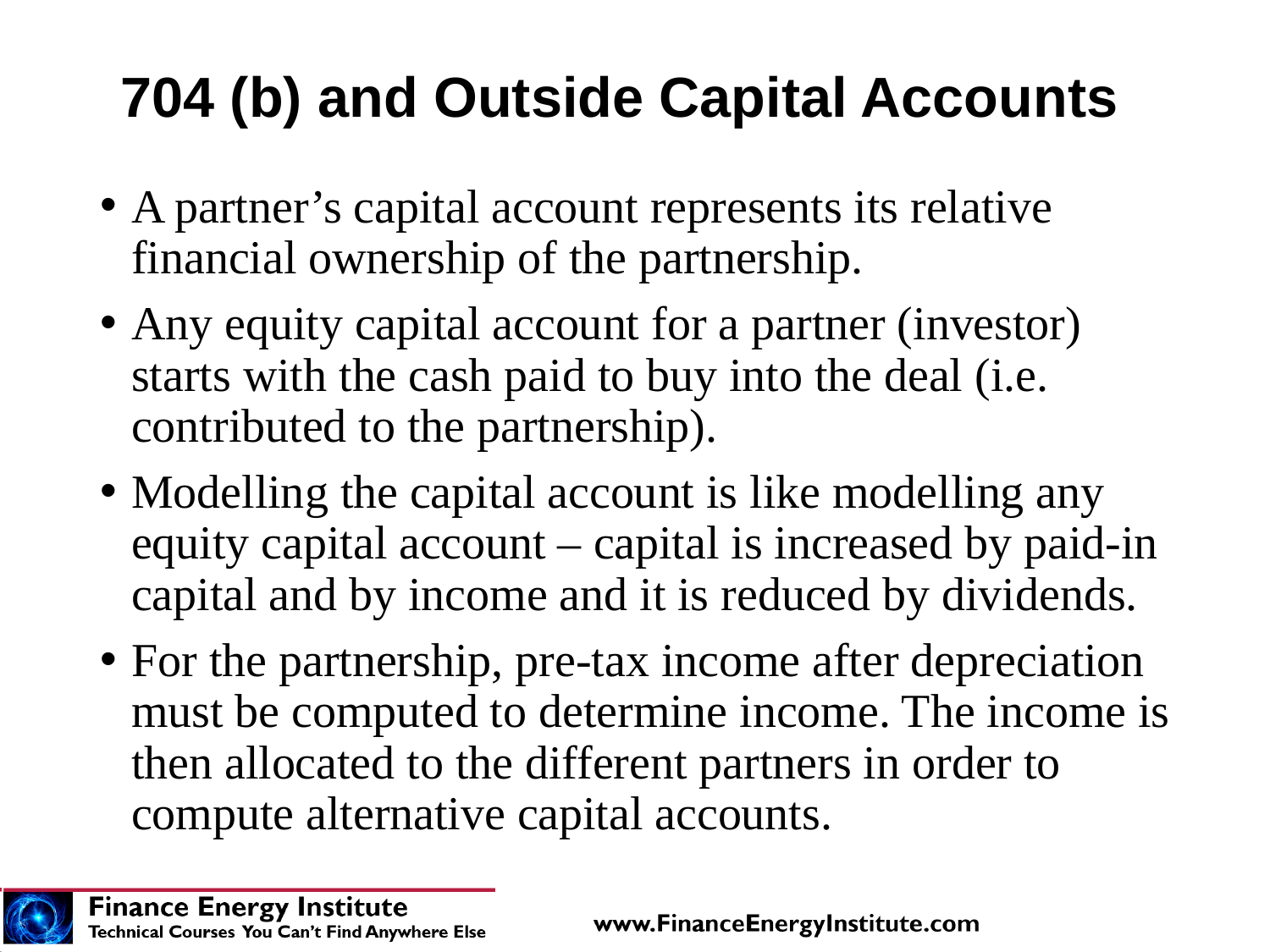

# 704 (b) and Outside Capital Accounts
A partner’s capital account represents its relative financial ownership of the partnership.
Any equity capital account for a partner (investor) starts with the cash paid to buy into the deal (i.e. contributed to the partnership).
Modelling the capital account is like modelling any equity capital account – capital is increased by paid-in capital and by income and it is reduced by dividends.
For the partnership, pre-tax income after depreciation must be computed to determine income. The income is then allocated to the different partners in order to compute alternative capital accounts.